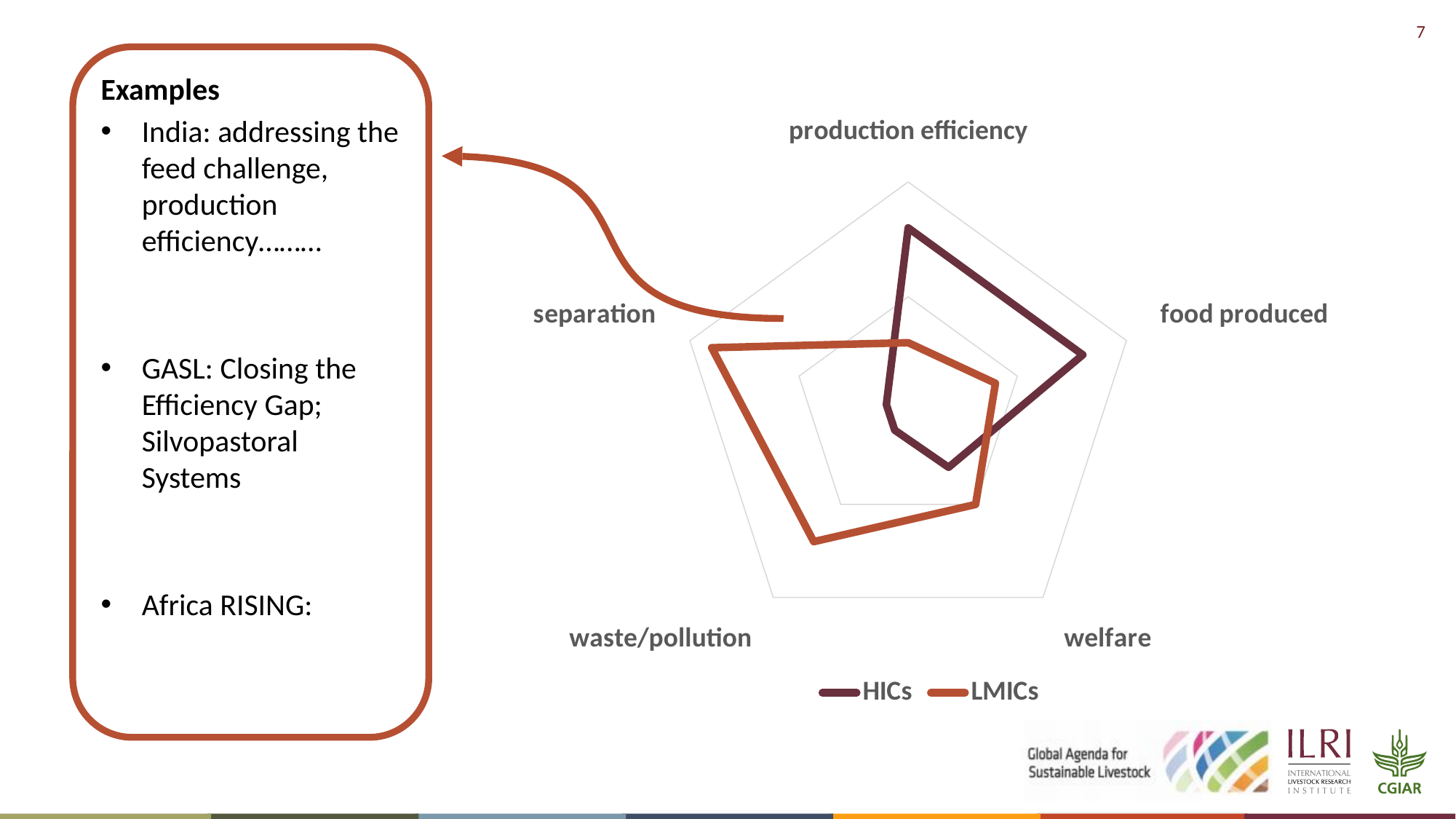

Examples
India: addressing the feed challenge, production efficiency………

GASL: Closing the Efficiency Gap; Silvopastoral Systems

Africa RISING:

### Chart

| Category | HICs | LMICs |
|---|---|---|
| production efficiency | 8.0 | 3.0 |
| food produced | 8.0 | 4.0 |
| welfare | 3.0 | 5.0 |
| waste/pollution | 1.0 | 7.0 |
| separation | 1.0 | 9.0 |